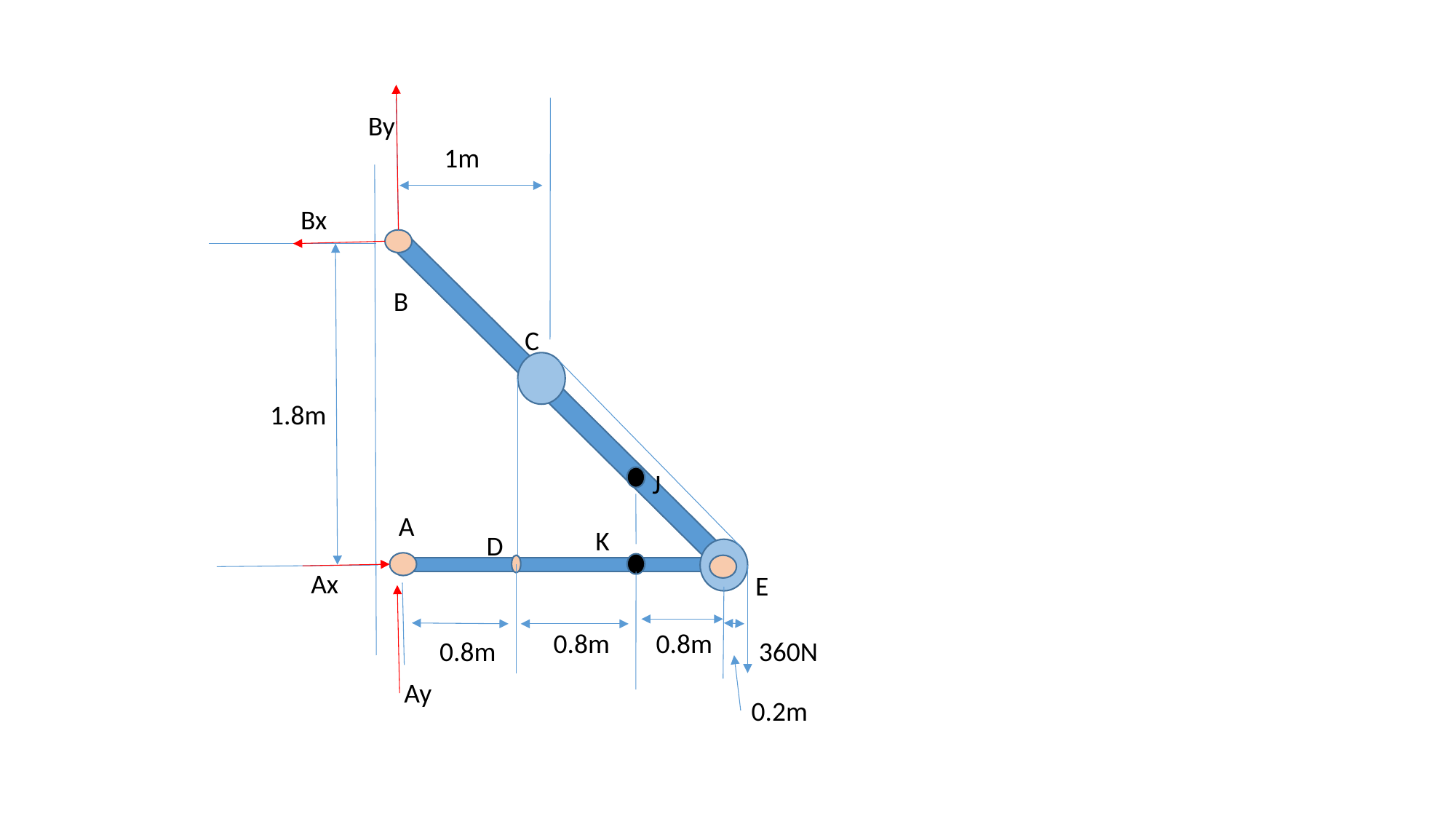

By
1m
Bx

B
C

1.8m
J

A
K
D

Ax
E
0.8m
0.8m
0.8m
360N
Ay
0.2m